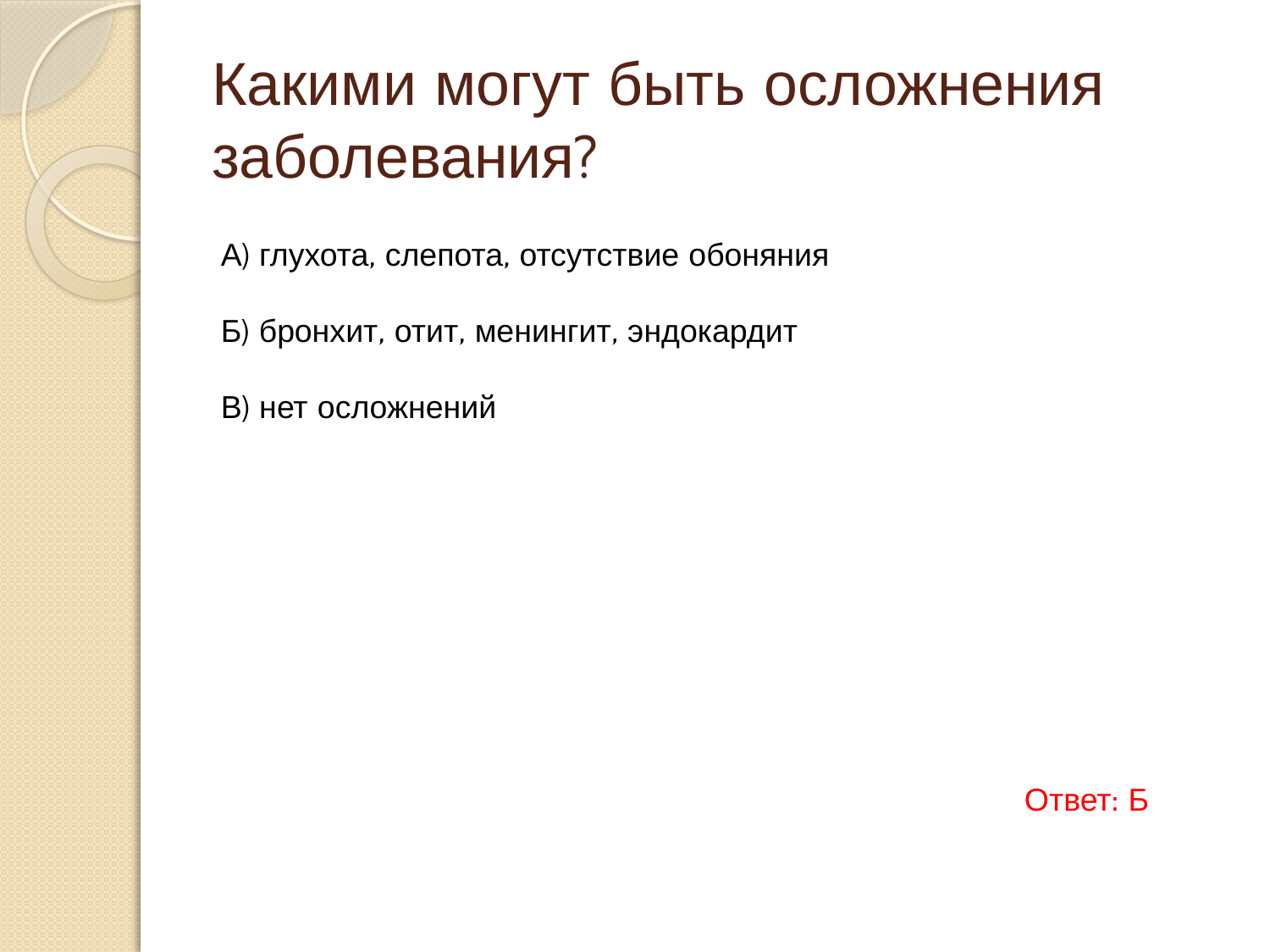

# Какими могут быть осложнения заболевания?
А) глухота, слепота, отсутствие обоняния

Б) бронхит, отит, менингит, эндокардит

В) нет осложнений
Ответ: Б